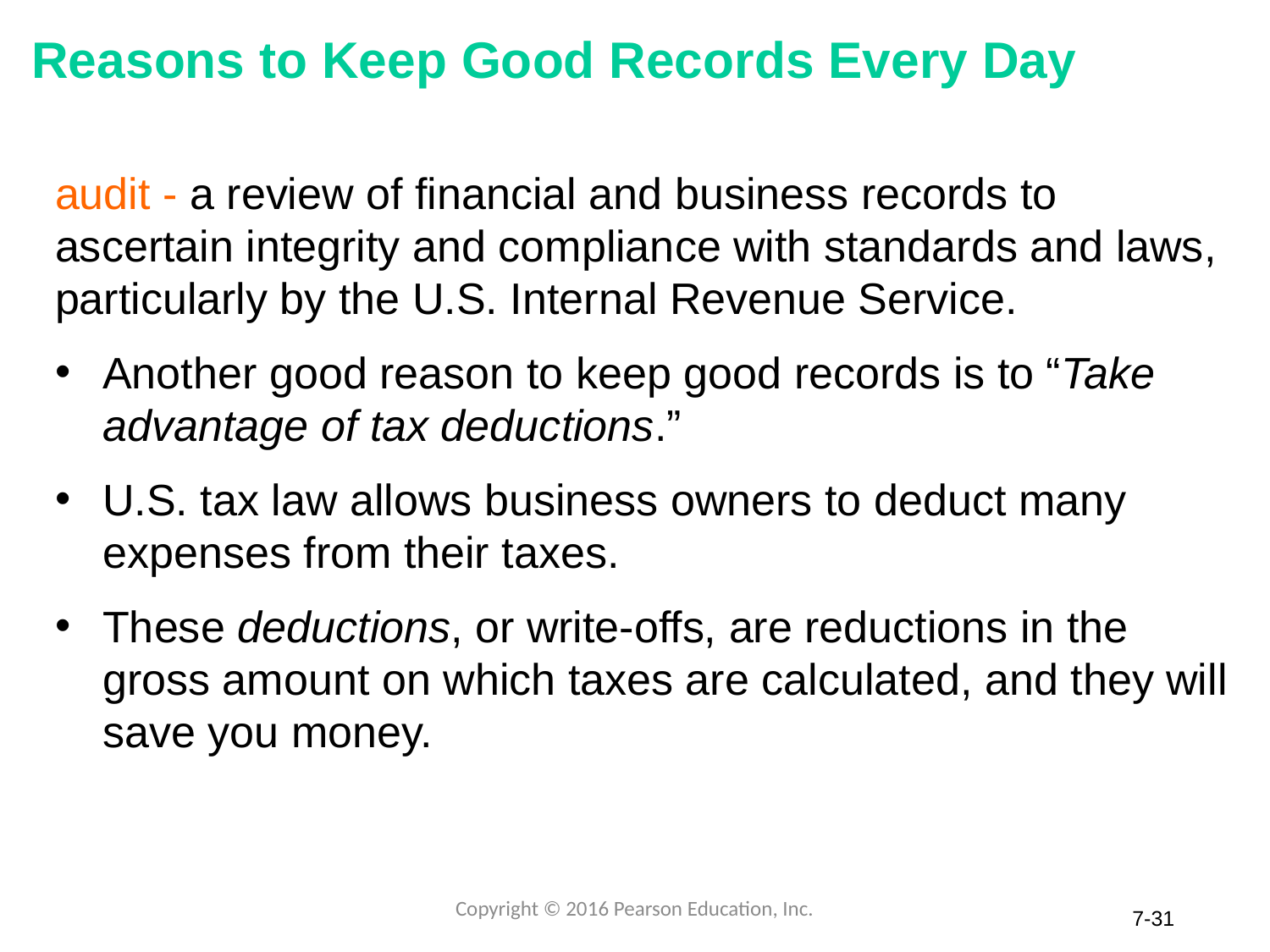

# Reasons to Keep Good Records Every Day
audit - a review of financial and business records to ascertain integrity and compliance with standards and laws, particularly by the U.S. Internal Revenue Service.

Another good reason to keep good records is to “Take advantage of tax deductions.”

U.S. tax law allows business owners to deduct many expenses from their taxes.

These deductions, or write-offs, are reductions in the gross amount on which taxes are calculated, and they will save you money.

Copyright © 2016 Pearson Education, Inc.